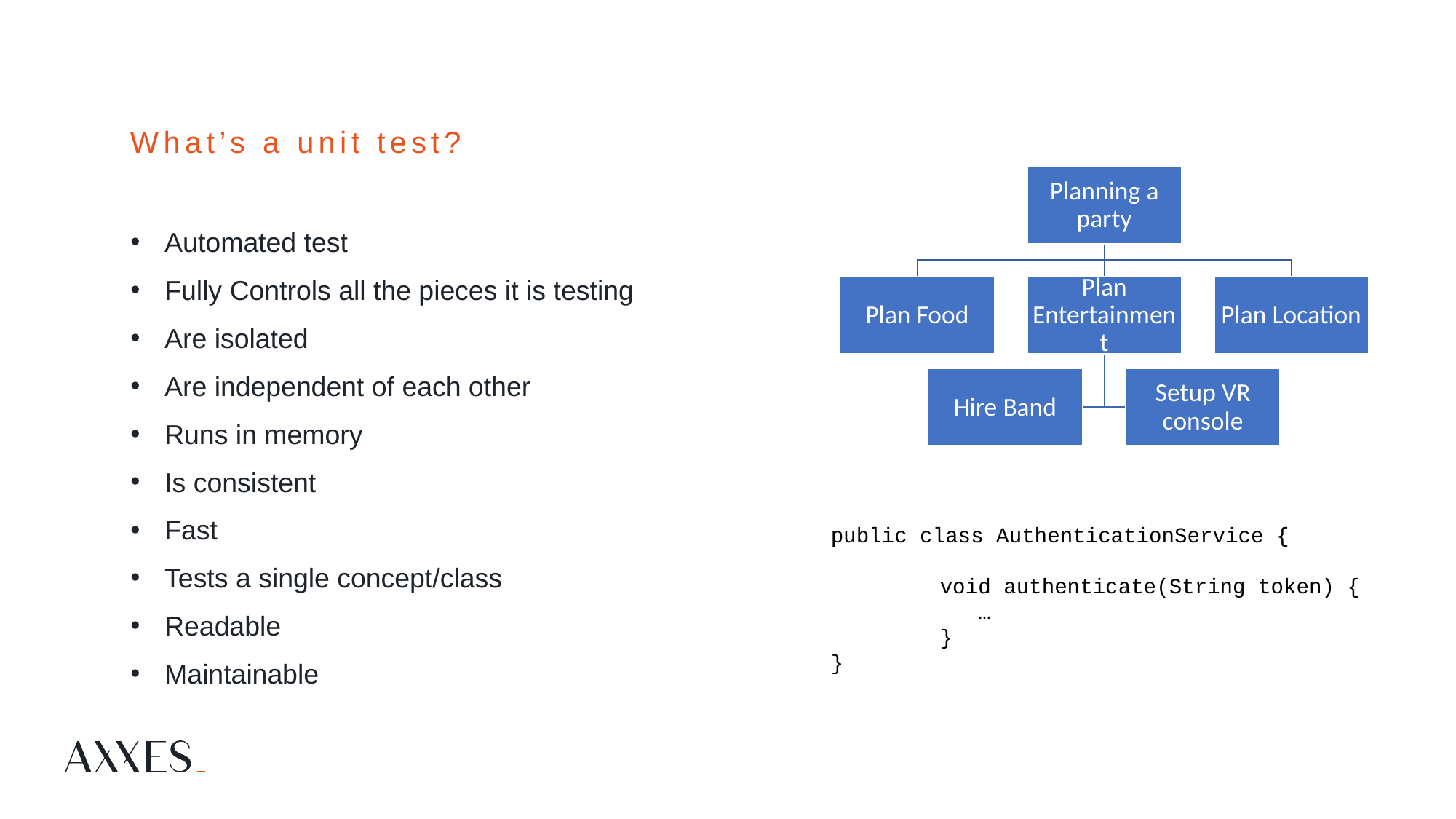

# What’s a unit test?
Planning a party
Plan Food
Plan Entertainment
Hire Band
Setup VR console
Plan Location
Automated test
Fully Controls all the pieces it is testing
Are isolated
Are independent of each other
Runs in memory
Is consistent
Fast
Tests a single concept/class
Readable
Maintainable
public class AuthenticationService {

	void authenticate(String token) {
	   …
	}
}